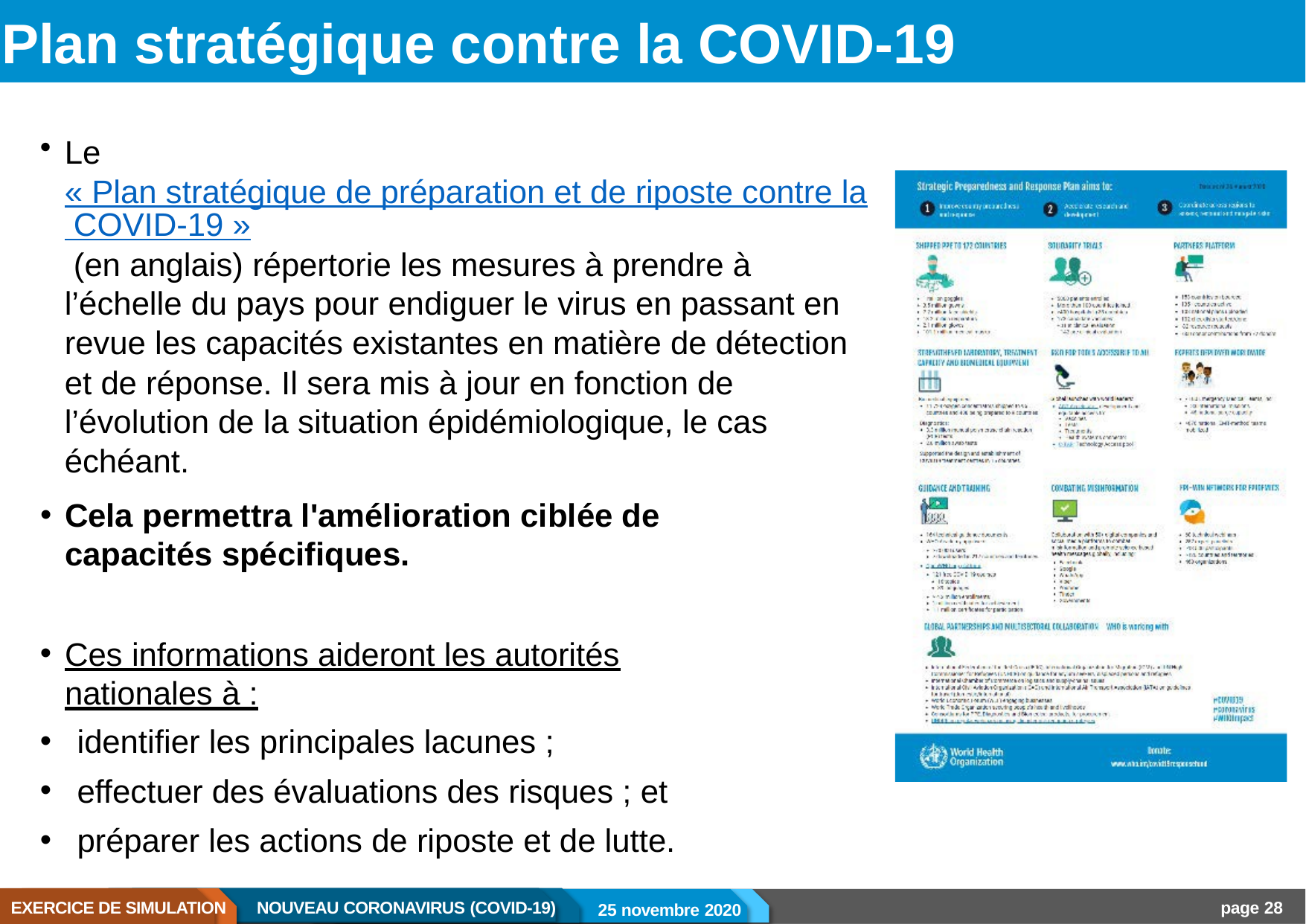

# Plan stratégique contre la COVID-19
Le « Plan stratégique de préparation et de riposte contre la COVID-19 » (en anglais) répertorie les mesures à prendre à l’échelle du pays pour endiguer le virus en passant en revue les capacités existantes en matière de détection et de réponse. Il sera mis à jour en fonction de l’évolution de la situation épidémiologique, le cas échéant.
Cela permettra l'amélioration ciblée de capacités spécifiques.

Ces informations aideront les autorités nationales à :
identifier les principales lacunes ;
effectuer des évaluations des risques ; et
préparer les actions de riposte et de lutte.

EXERCICE DE SIMULATION
NOUVEAU CORONAVIRUS (COVID-19)
page 28
25 novembre 2020